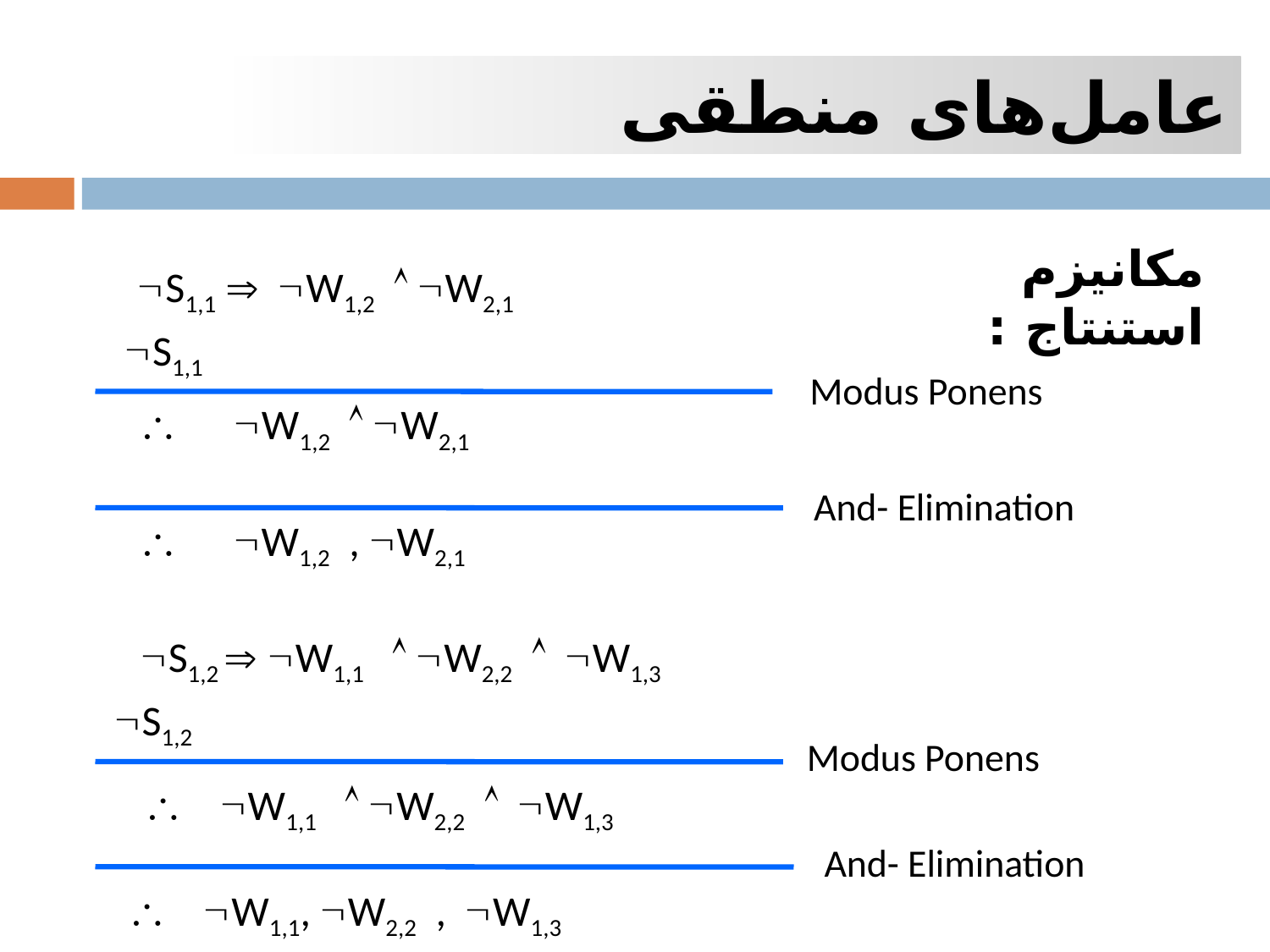

عامل‌های منطقی
مکانيزم استنتاج :
¬S1,1 ⇒  ¬W1,2  ∧ ¬W2,1
¬S1,1
Modus Ponens
∴      ¬W1,2  ∧ ¬W2,1
And- Elimination
∴      ¬W1,2  , ¬W2,1
¬S1,2 ⇒ ¬W1,1   ∧ ¬W2,2  ∧  ¬W1,3
¬S1,2
Modus Ponens
∴    ¬W1,1   ∧ ¬W2,2  ∧  ¬W1,3
And- Elimination
∴    ¬W1,1, ¬W2,2  ,  ¬W1,3